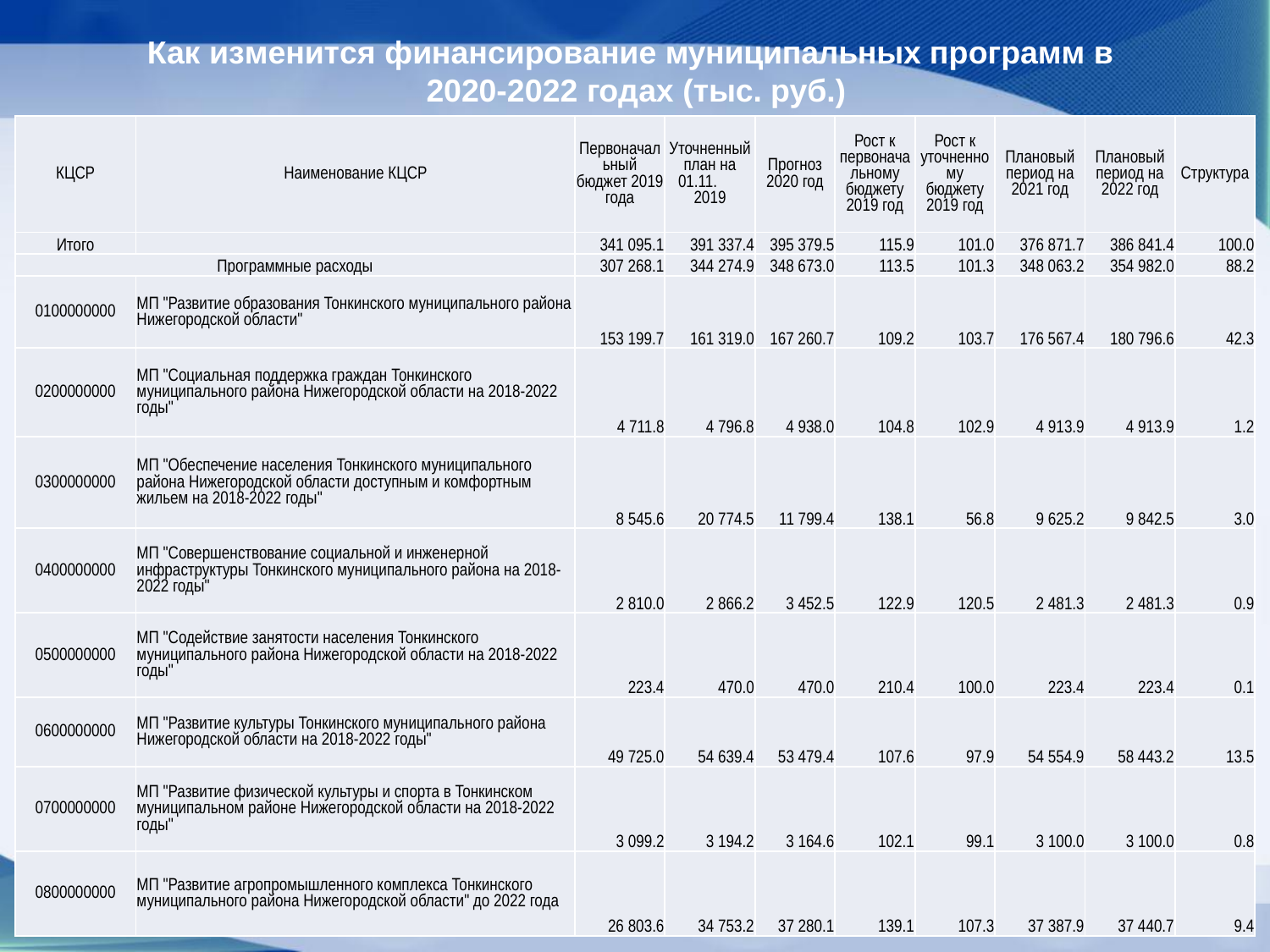

Как изменится финансирование муниципальных программ в 2020-2022 годах (тыс. руб.)
| КЦСР | Наименование КЦСР | Первоначальный бюджет 2019 года | Уточненный план на 01.11. 2019 | Прогноз 2020 год | Рост к первоначальному бюджету 2019 год | Рост к уточненному бюджету 2019 год | Плановый период на 2021 год | Плановый период на 2022 год | Структура |
| --- | --- | --- | --- | --- | --- | --- | --- | --- | --- |
| Итого |  | 341 095.1 | 391 337.4 | 395 379.5 | 115.9 | 101.0 | 376 871.7 | 386 841.4 | 100.0 |
| Программные расходы |  | 307 268.1 | 344 274.9 | 348 673.0 | 113.5 | 101.3 | 348 063.2 | 354 982.0 | 88.2 |
| 0100000000 | МП "Развитие образования Тонкинского муниципального района Нижегородской области" | 153 199.7 | 161 319.0 | 167 260.7 | 109.2 | 103.7 | 176 567.4 | 180 796.6 | 42.3 |
| 0200000000 | МП "Социальная поддержка граждан Тонкинского муниципального района Нижегородской области на 2018-2022 годы" | 4 711.8 | 4 796.8 | 4 938.0 | 104.8 | 102.9 | 4 913.9 | 4 913.9 | 1.2 |
| 0300000000 | МП "Обеспечение населения Тонкинского муниципального района Нижегородской области доступным и комфортным жильем на 2018-2022 годы" | 8 545.6 | 20 774.5 | 11 799.4 | 138.1 | 56.8 | 9 625.2 | 9 842.5 | 3.0 |
| 0400000000 | МП "Совершенствование социальной и инженерной инфраструктуры Тонкинского муниципального района на 2018-2022 годы" | 2 810.0 | 2 866.2 | 3 452.5 | 122.9 | 120.5 | 2 481.3 | 2 481.3 | 0.9 |
| 0500000000 | МП "Содействие занятости населения Тонкинского муниципального района Нижегородской области на 2018-2022 годы" | 223.4 | 470.0 | 470.0 | 210.4 | 100.0 | 223.4 | 223.4 | 0.1 |
| 0600000000 | МП "Развитие культуры Тонкинского муниципального района Нижегородской области на 2018-2022 годы" | 49 725.0 | 54 639.4 | 53 479.4 | 107.6 | 97.9 | 54 554.9 | 58 443.2 | 13.5 |
| 0700000000 | МП "Развитие физической культуры и спорта в Тонкинском муниципальном районе Нижегородской области на 2018-2022 годы" | 3 099.2 | 3 194.2 | 3 164.6 | 102.1 | 99.1 | 3 100.0 | 3 100.0 | 0.8 |
| 0800000000 | МП "Развитие агропромышленного комплекса Тонкинского муниципального района Нижегородской области" до 2022 года | 26 803.6 | 34 753.2 | 37 280.1 | 139.1 | 107.3 | 37 387.9 | 37 440.7 | 9.4 |